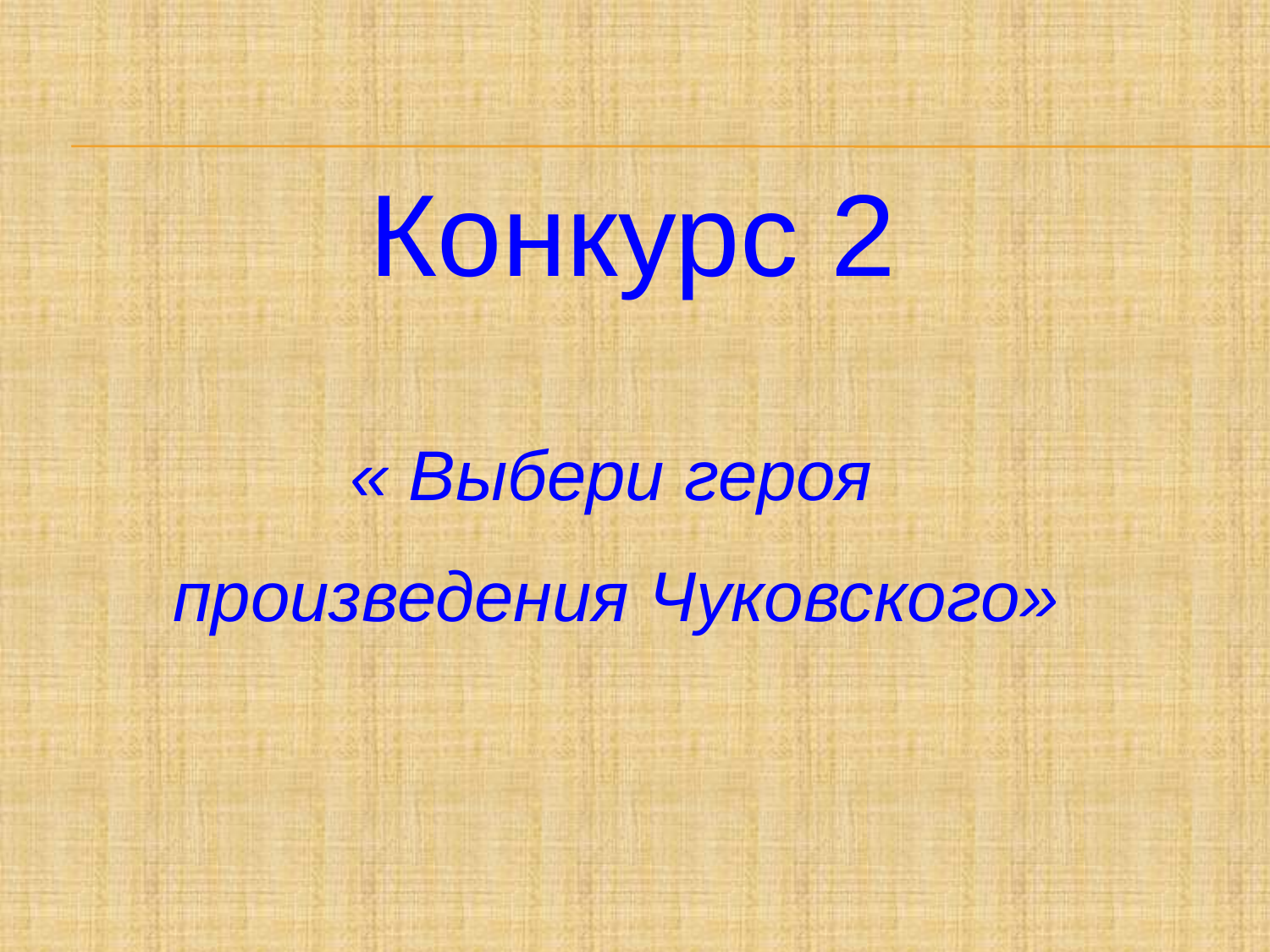

# Конкурс 2

               « Выбери героя
      произведения Чуковского»